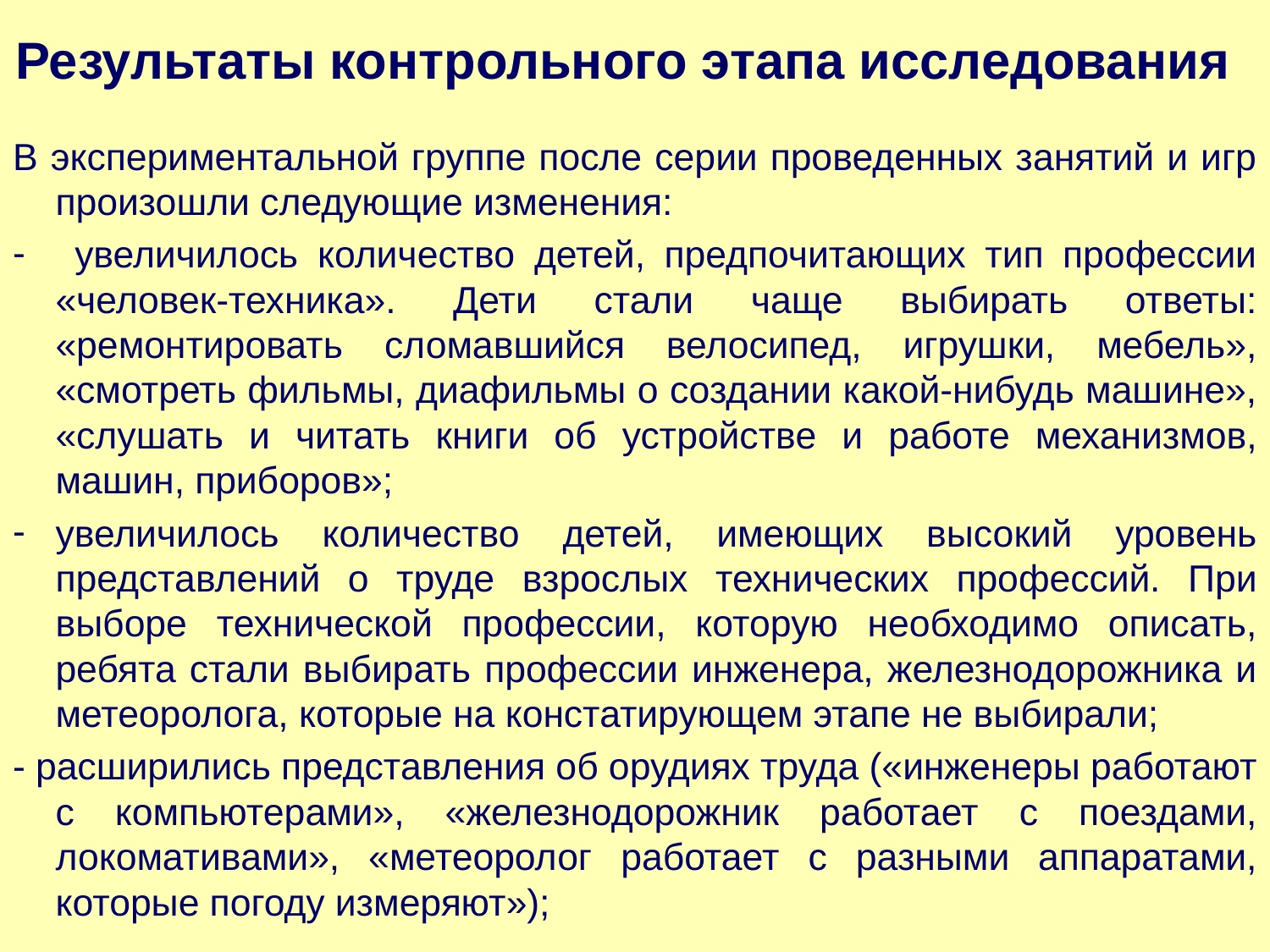

# Результаты контрольного этапа исследования
В экспериментальной группе после серии проведенных занятий и игр произошли следующие изменения:
 увеличилось количество детей, предпочитающих тип профессии «человек-техника». Дети стали чаще выбирать ответы: «ремонтировать сломавшийся велосипед, игрушки, мебель», «смотреть фильмы, диафильмы о создании какой-нибудь машине», «слушать и читать книги об устройстве и работе механизмов, машин, приборов»;
увеличилось количество детей, имеющих высокий уровень представлений о труде взрослых технических профессий. При выборе технической профессии, которую необходимо описать, ребята стали выбирать профессии инженера, железнодорожника и метеоролога, которые на констатирующем этапе не выбирали;
- расширились представления об орудиях труда («инженеры работают с компьютерами», «железнодорожник работает с поездами, локомативами», «метеоролог работает с разными аппаратами, которые погоду измеряют»);